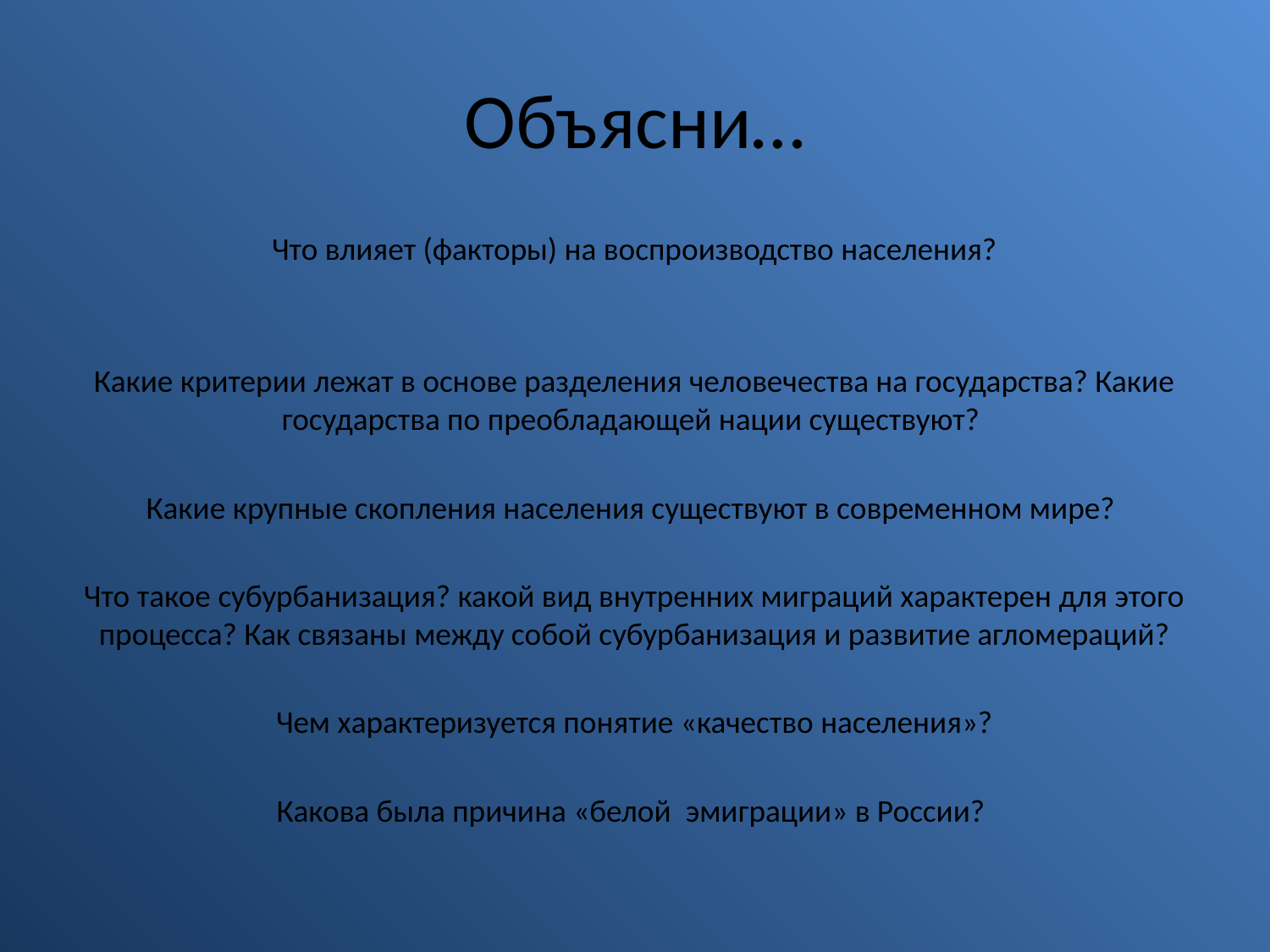

# Объясни…
Что влияет (факторы) на воспроизводство населения?

Какие критерии лежат в основе разделения человечества на государства? Какие государства по преобладающей нации существуют?

Какие крупные скопления населения существуют в современном мире?

Что такое субурбанизация? какой вид внутренних миграций характерен для этого процесса? Как связаны между собой субурбанизация и развитие агломераций?

Чем характеризуется понятие «качество населения»?

Какова была причина «белой  эмиграции» в России?